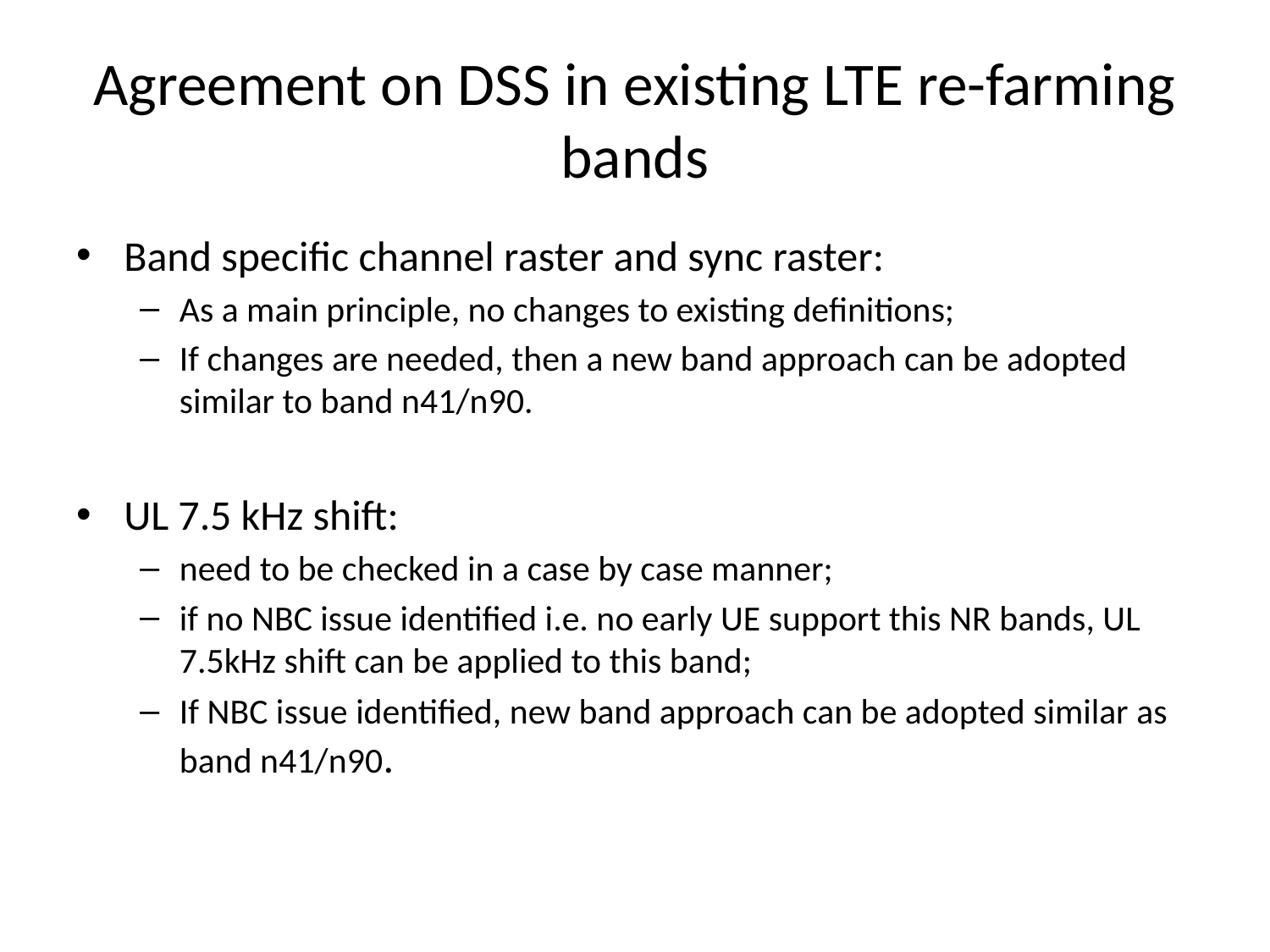

# Agreement on DSS in existing LTE re-farming bands
Band specific channel raster and sync raster:
As a main principle, no changes to existing definitions;
If changes are needed, then a new band approach can be adopted similar to band n41/n90.

UL 7.5 kHz shift:
need to be checked in a case by case manner;
if no NBC issue identified i.e. no early UE support this NR bands, UL 7.5kHz shift can be applied to this band;
If NBC issue identified, new band approach can be adopted similar as band n41/n90.